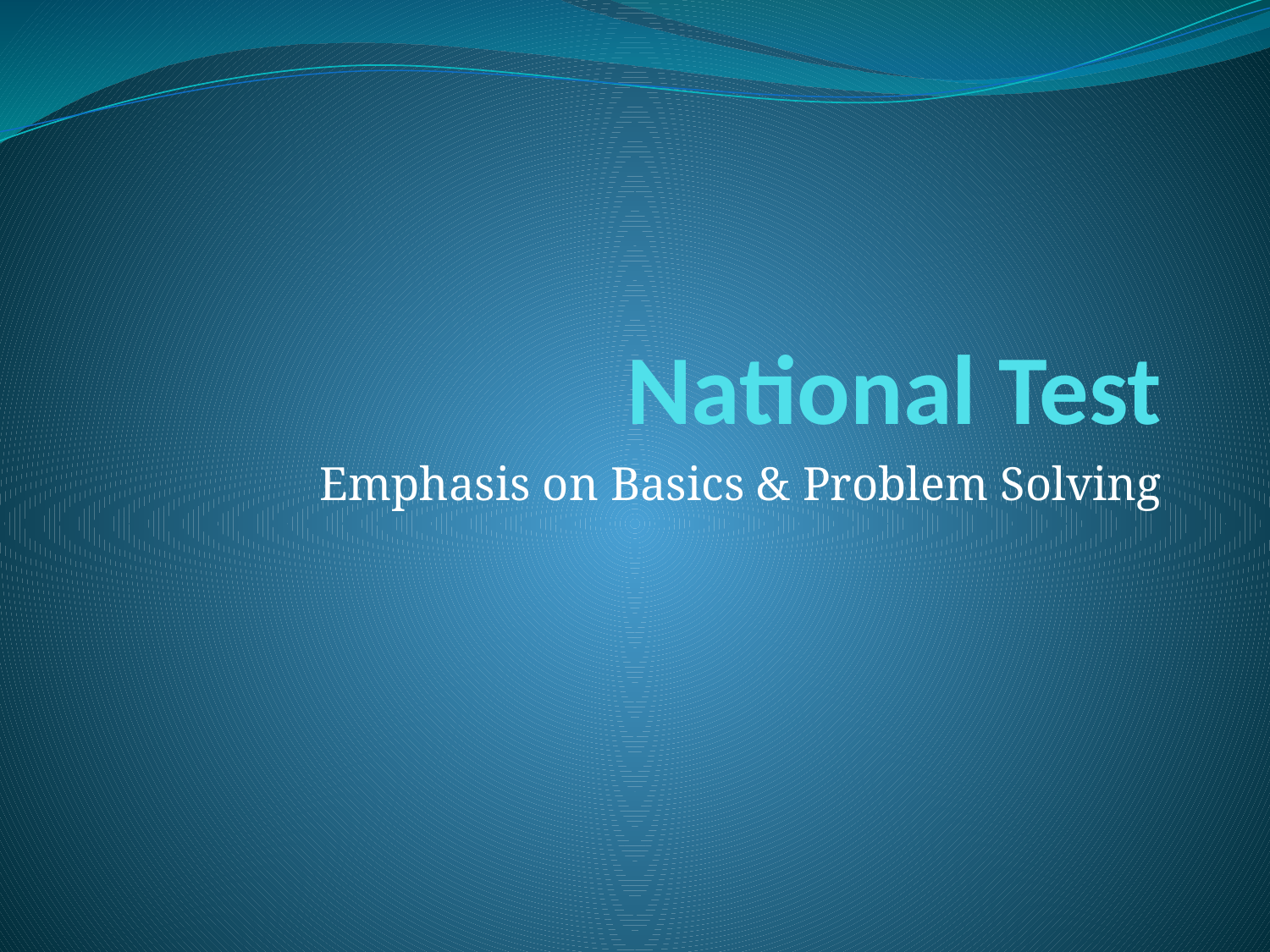

# National Test
Emphasis on Basics & Problem Solving